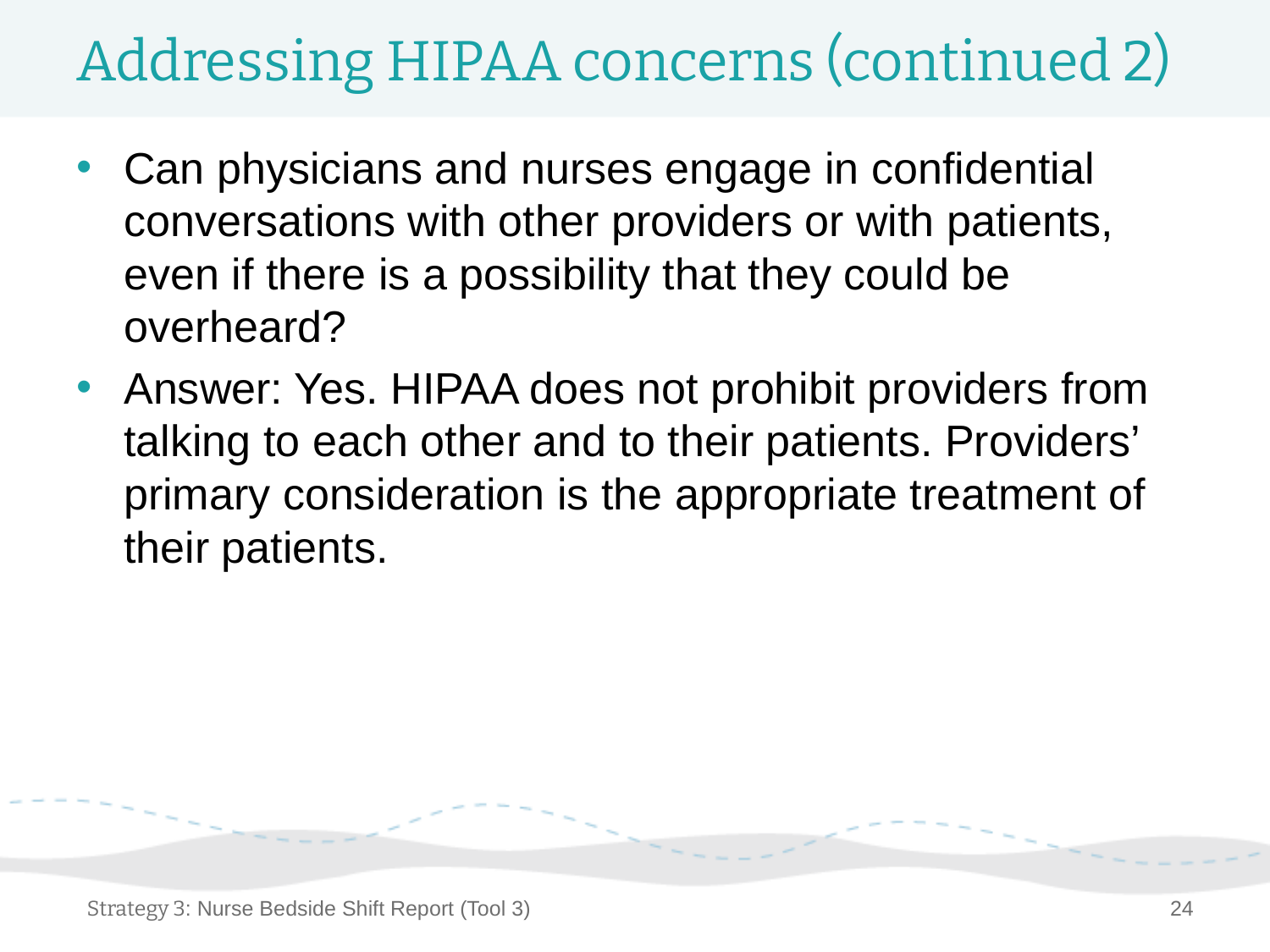

# Addressing HIPAA concerns (continued 2)
Can physicians and nurses engage in confidential conversations with other providers or with patients,
even if there is a possibility that they could be overheard?
Answer: Yes. HIPAA does not prohibit providers from talking to each other and to their patients. Providers’ primary consideration is the appropriate treatment of
their patients.
Strategy 3: Nurse Bedside Shift Report (Tool 3)
24